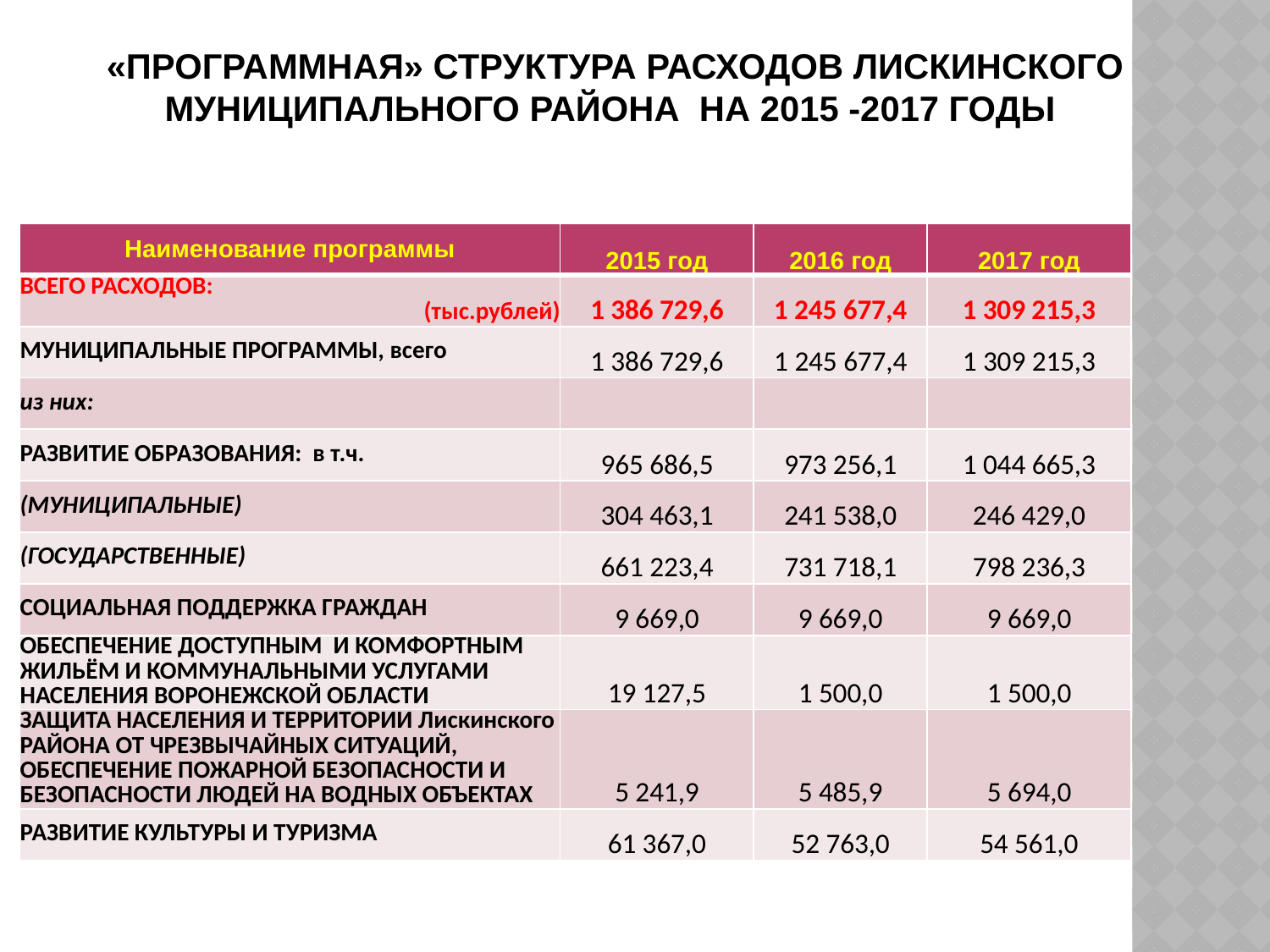

# «Программная» структура расходов Лискинского муниципального района  на 2015 -2017 годы
| Наименование программы | 2015 год | 2016 год | 2017 год |
| --- | --- | --- | --- |
| ВСЕГО РАСХОДОВ: (тыс.рублей) | 1 386 729,6 | 1 245 677,4 | 1 309 215,3 |
| МУНИЦИПАЛЬНЫЕ ПРОГРАММЫ, всего | 1 386 729,6 | 1 245 677,4 | 1 309 215,3 |
| из них: |  |  |  |
| РАЗВИТИЕ ОБРАЗОВАНИЯ: в т.ч. | 965 686,5 | 973 256,1 | 1 044 665,3 |
| (МУНИЦИПАЛЬНЫЕ) | 304 463,1 | 241 538,0 | 246 429,0 |
| (ГОСУДАРСТВЕННЫЕ) | 661 223,4 | 731 718,1 | 798 236,3 |
| СОЦИАЛЬНАЯ ПОДДЕРЖКА ГРАЖДАН | 9 669,0 | 9 669,0 | 9 669,0 |
| ОБЕСПЕЧЕНИЕ ДОСТУПНЫМ И КОМФОРТНЫМ ЖИЛЬЁМ И КОММУНАЛЬНЫМИ УСЛУГАМИ НАСЕЛЕНИЯ ВОРОНЕЖСКОЙ ОБЛАСТИ | 19 127,5 | 1 500,0 | 1 500,0 |
| ЗАЩИТА НАСЕЛЕНИЯ И ТЕРРИТОРИИ Лискинского РАЙОНА ОТ ЧРЕЗВЫЧАЙНЫХ СИТУАЦИЙ, ОБЕСПЕЧЕНИЕ ПОЖАРНОЙ БЕЗОПАСНОСТИ И БЕЗОПАСНОСТИ ЛЮДЕЙ НА ВОДНЫХ ОБЪЕКТАХ | 5 241,9 | 5 485,9 | 5 694,0 |
| РАЗВИТИЕ КУЛЬТУРЫ И ТУРИЗМА | 61 367,0 | 52 763,0 | 54 561,0 |